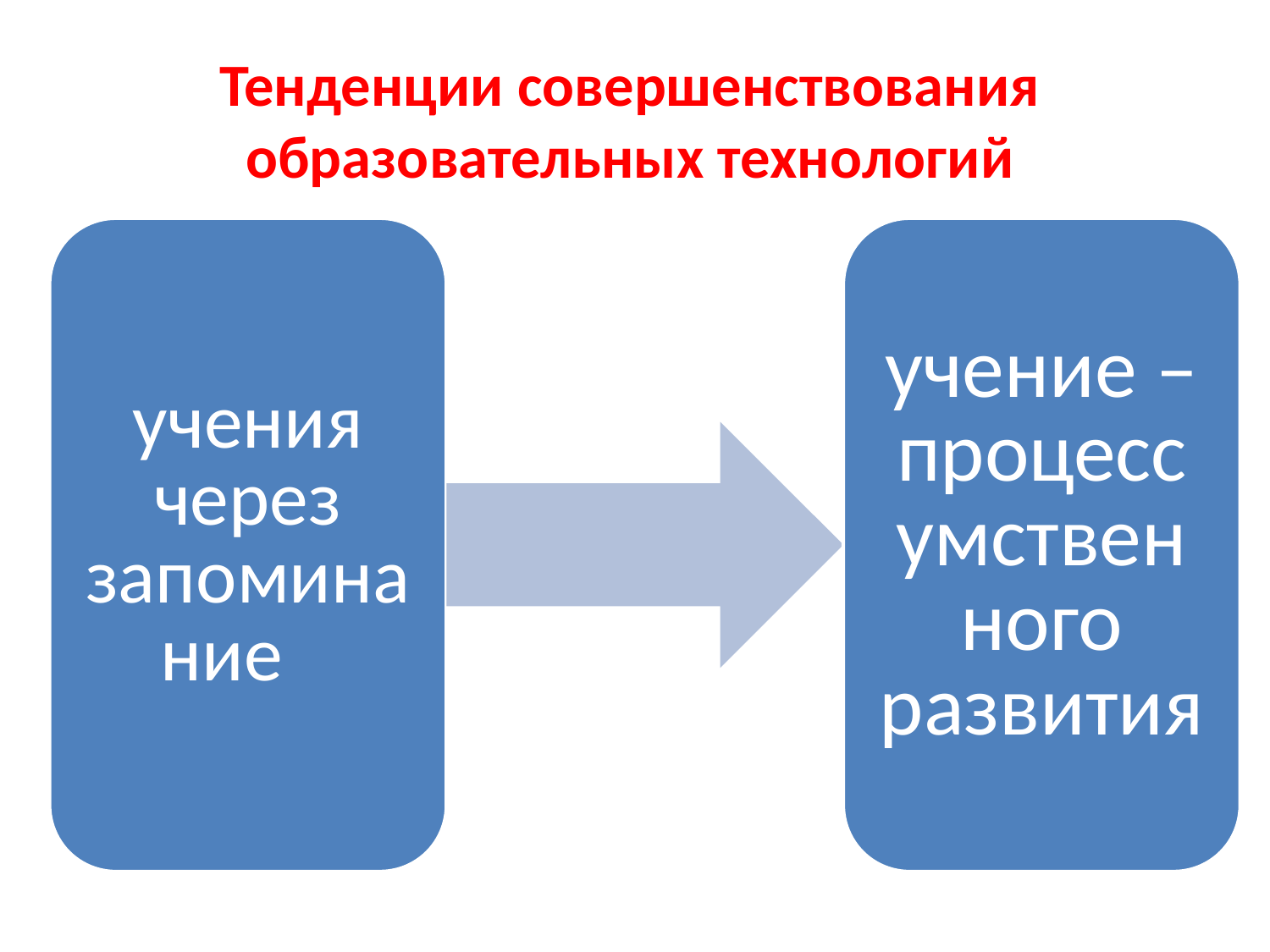

# Тенденции совершенствования образовательных технологий
учения через запоминание
учение – процесс умственного развития